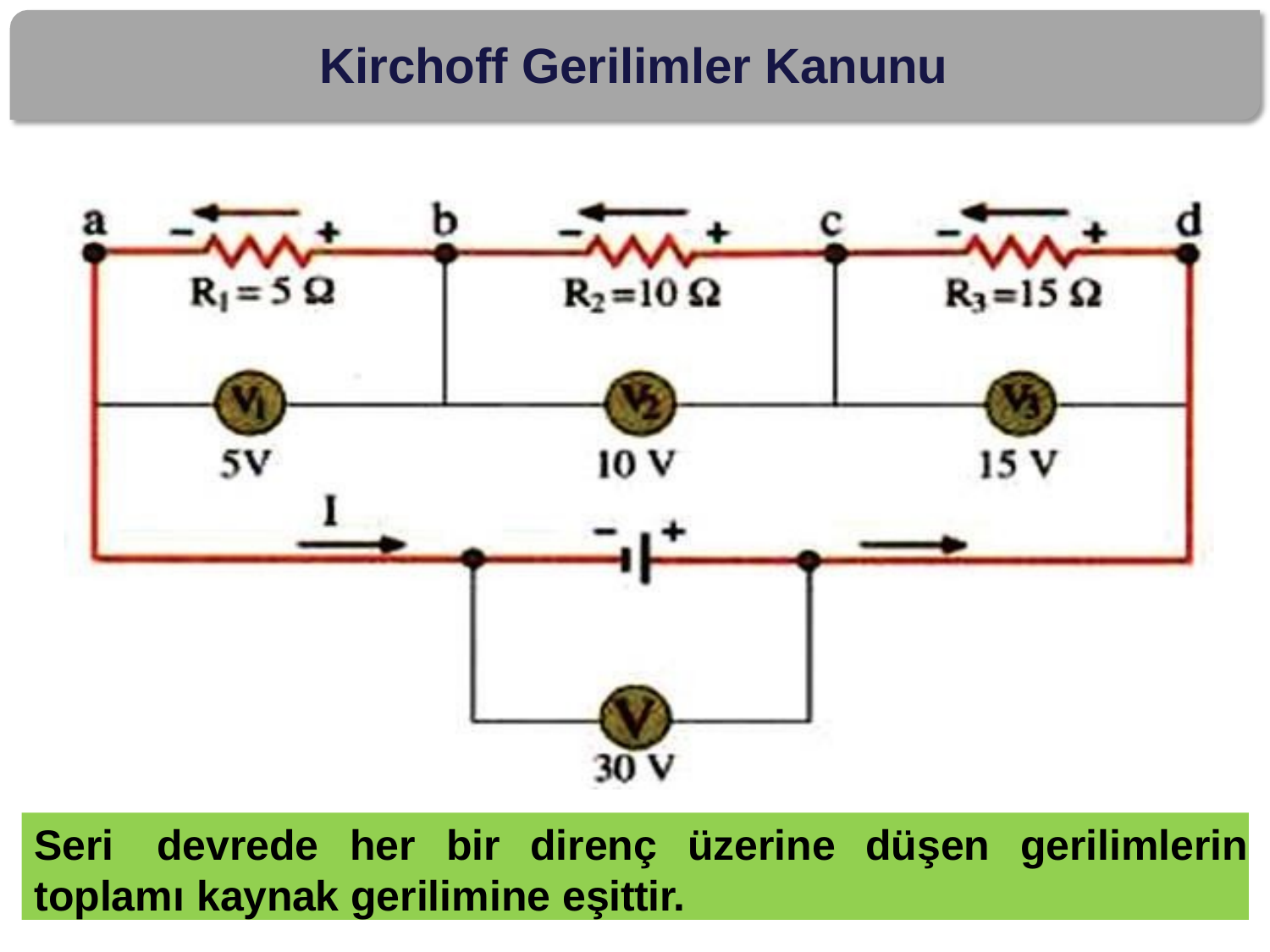

# Kirchoff Gerilimler Kanunu

Seri	devrede	her	bir	direnç	üzerine	düşen	gerilimlerin
toplamı kaynak gerilimine eşittir.